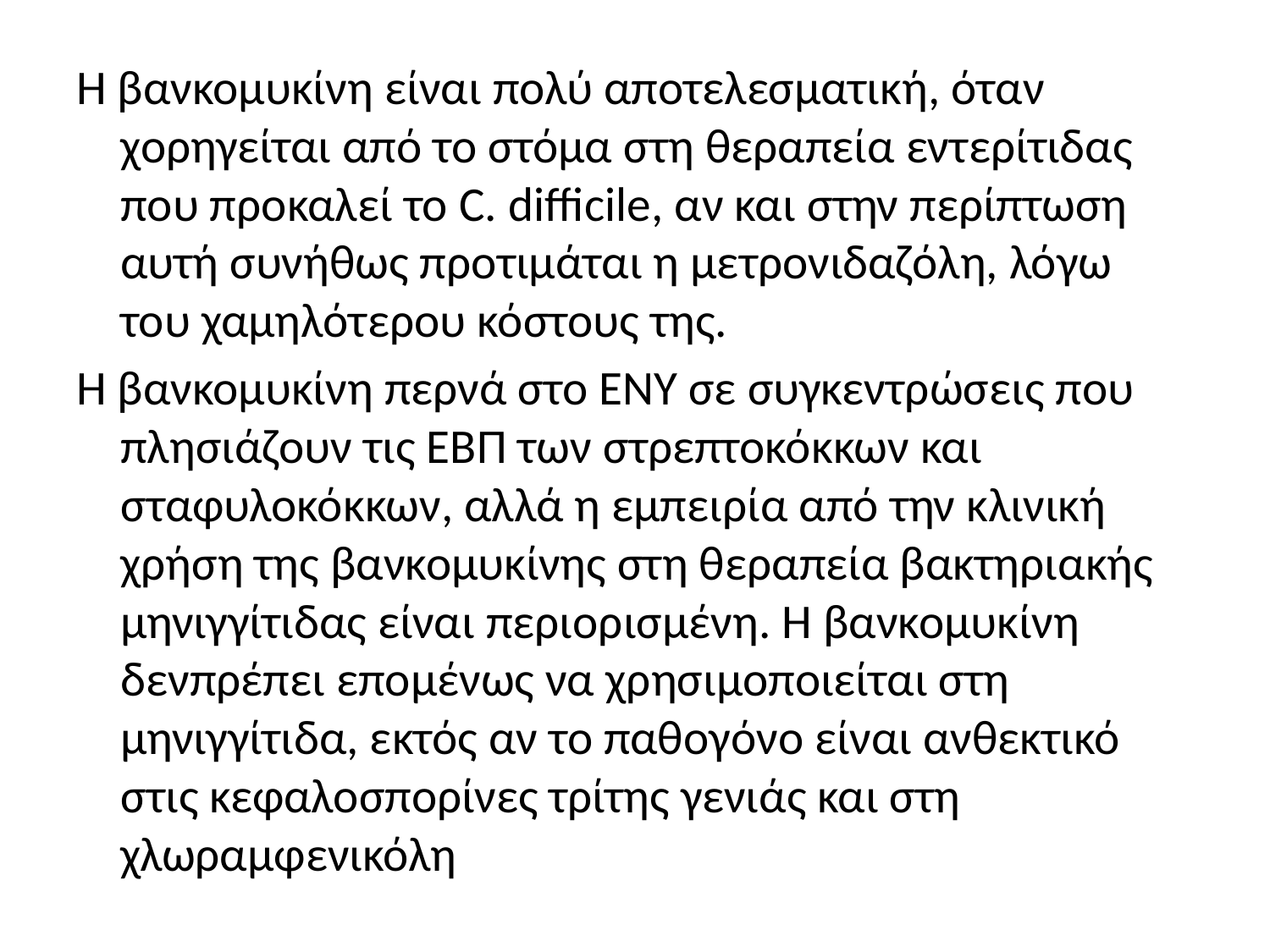

Η βανκομυκίνη είναι πολύ αποτελεσματική, όταν χορηγείται από το στόμα στη θεραπεία εντερίτιδας που προκαλεί το C. difficile, αν και στην περίπτωση αυτή συνήθως προτιμάται η μετρονιδαζόλη, λόγω του χαμηλότερου κόστους της.
Η βανκομυκίνη περνά στο ΕΝΥ σε συγκεντρώσεις που πλησιάζουν τις ΕΒΠ των στρεπτοκόκκων και σταφυλοκόκκων, αλλά η εμπειρία από την κλινική χρήση της βανκομυκίνης στη θεραπεία βακτηριακής μηνιγγίτιδας είναι περιορισμένη. Η βανκομυκίνη δενπρέπει επομένως να χρησιμοποιείται στη μηνιγγίτιδα, εκτός αν το παθογόνο είναι ανθεκτικό στις κεφαλοσπορίνες τρίτης γενιάς και στη χλωραμφενικόλη